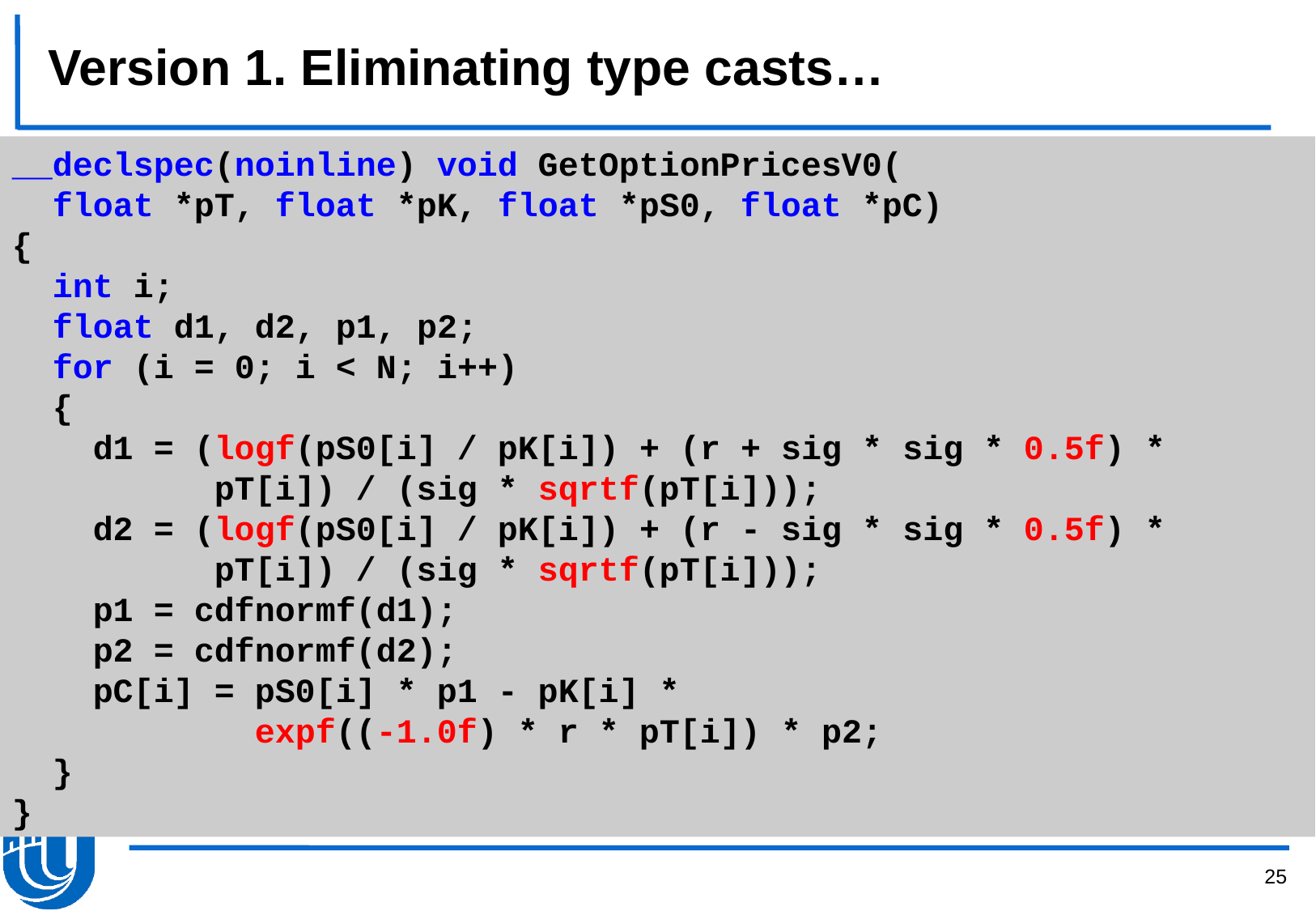

# Version 1. Eliminating type casts…
__declspec(noinline) void GetOptionPricesV0(
  float *pT, float *pK, float *pS0, float *pC)
{
  int i;
  float d1, d2, p1, p2;
  for (i = 0; i < N; i++)
  {
    d1 = (logf(pS0[i] / pK[i]) + (r + sig * sig * 0.5f) *
          pT[i]) / (sig * sqrtf(pT[i]));
    d2 = (logf(pS0[i] / pK[i]) + (r - sig * sig * 0.5f) *
          pT[i]) / (sig * sqrtf(pT[i]));
    p1 = cdfnormf(d1);
    p2 = cdfnormf(d2);
    pC[i] = pS0[i] * p1 - pK[i] *
            expf((-1.0f) * r * pT[i]) * p2;
  }
}